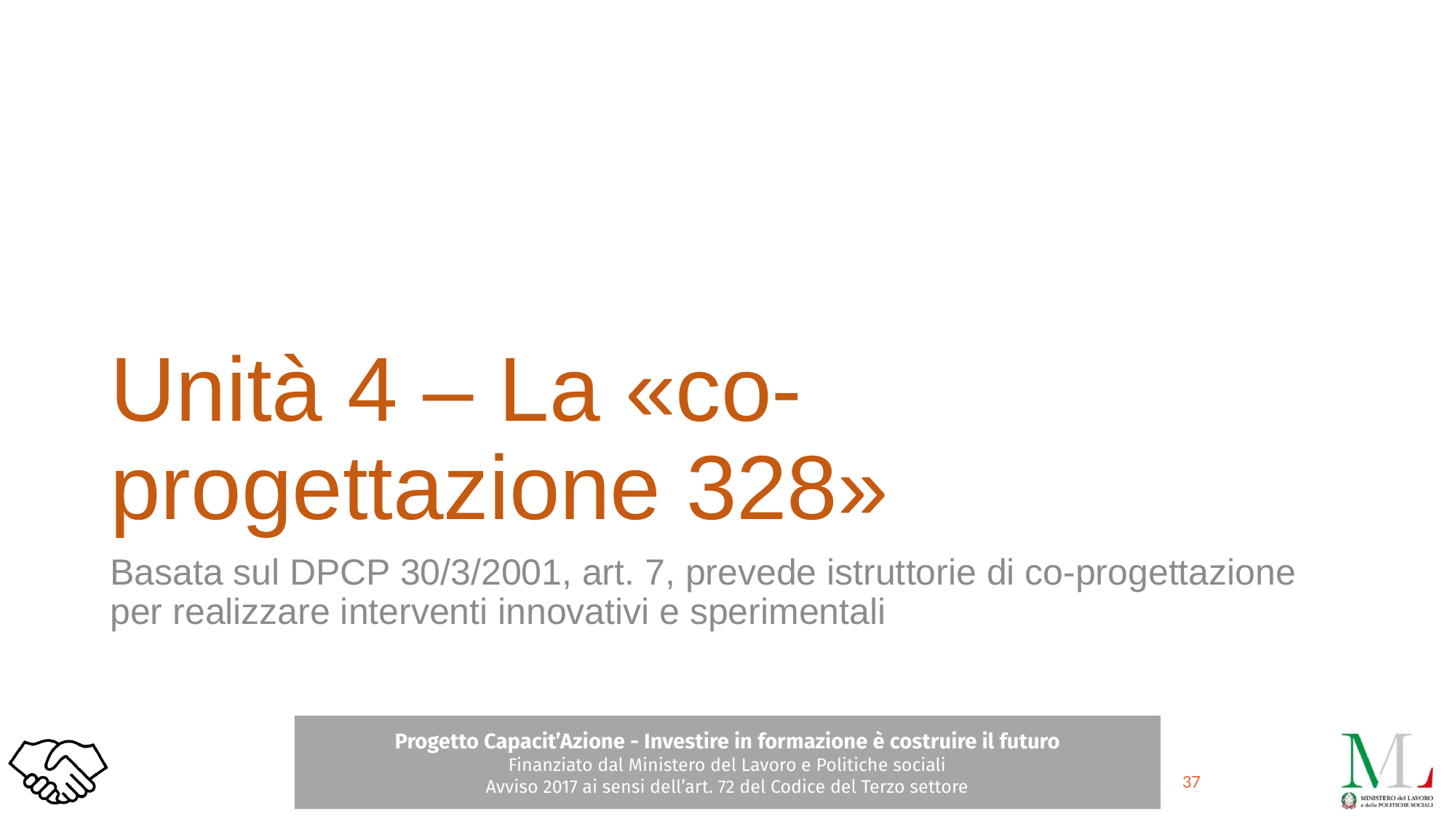

# Unità 4 – La «co-progettazione 328»
Basata sul DPCP 30/3/2001, art. 7, prevede istruttorie di co-progettazione per realizzare interventi innovativi e sperimentali
37